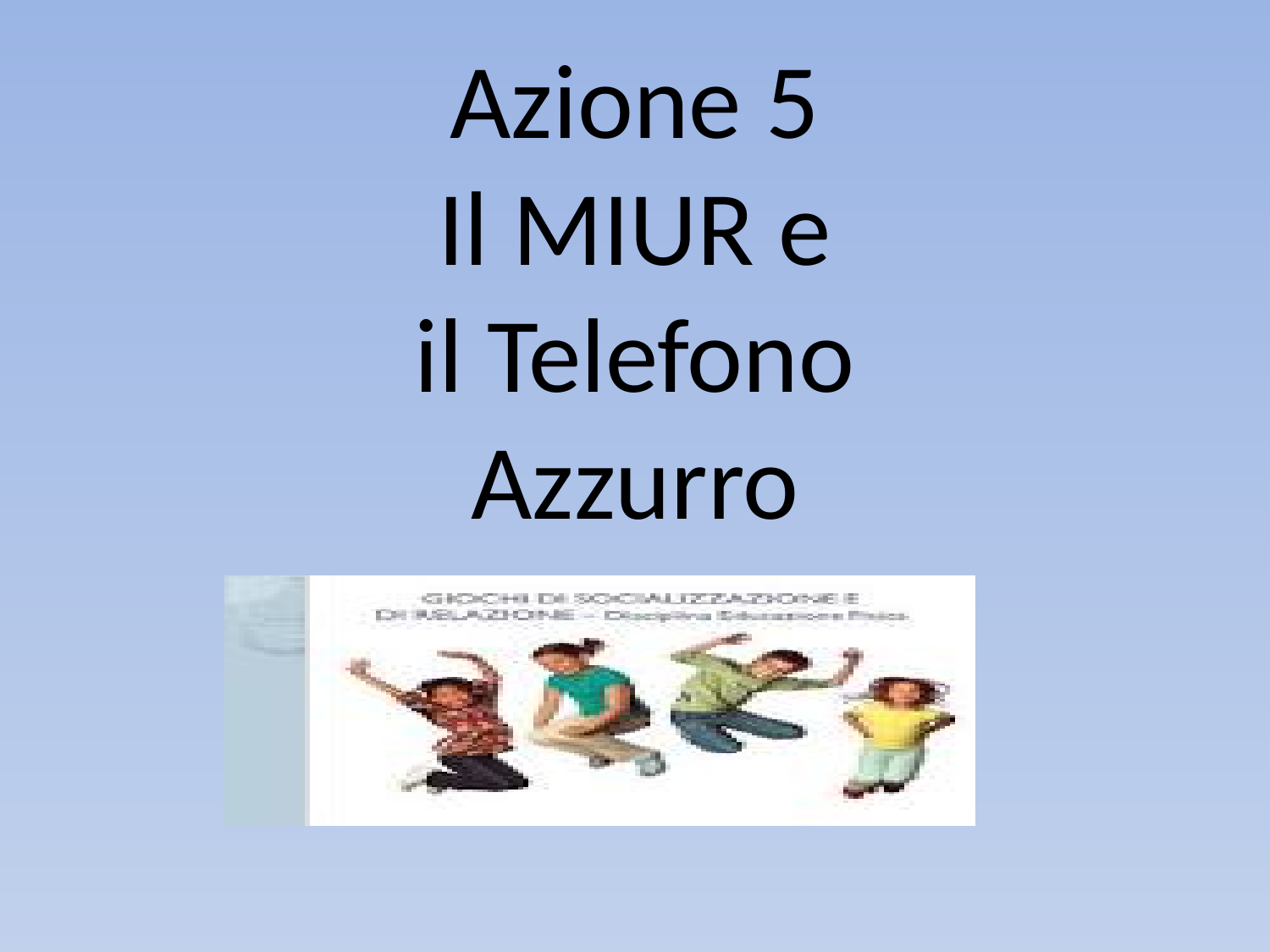

Azione 5
Il MIUR e
il Telefono
Azzurro